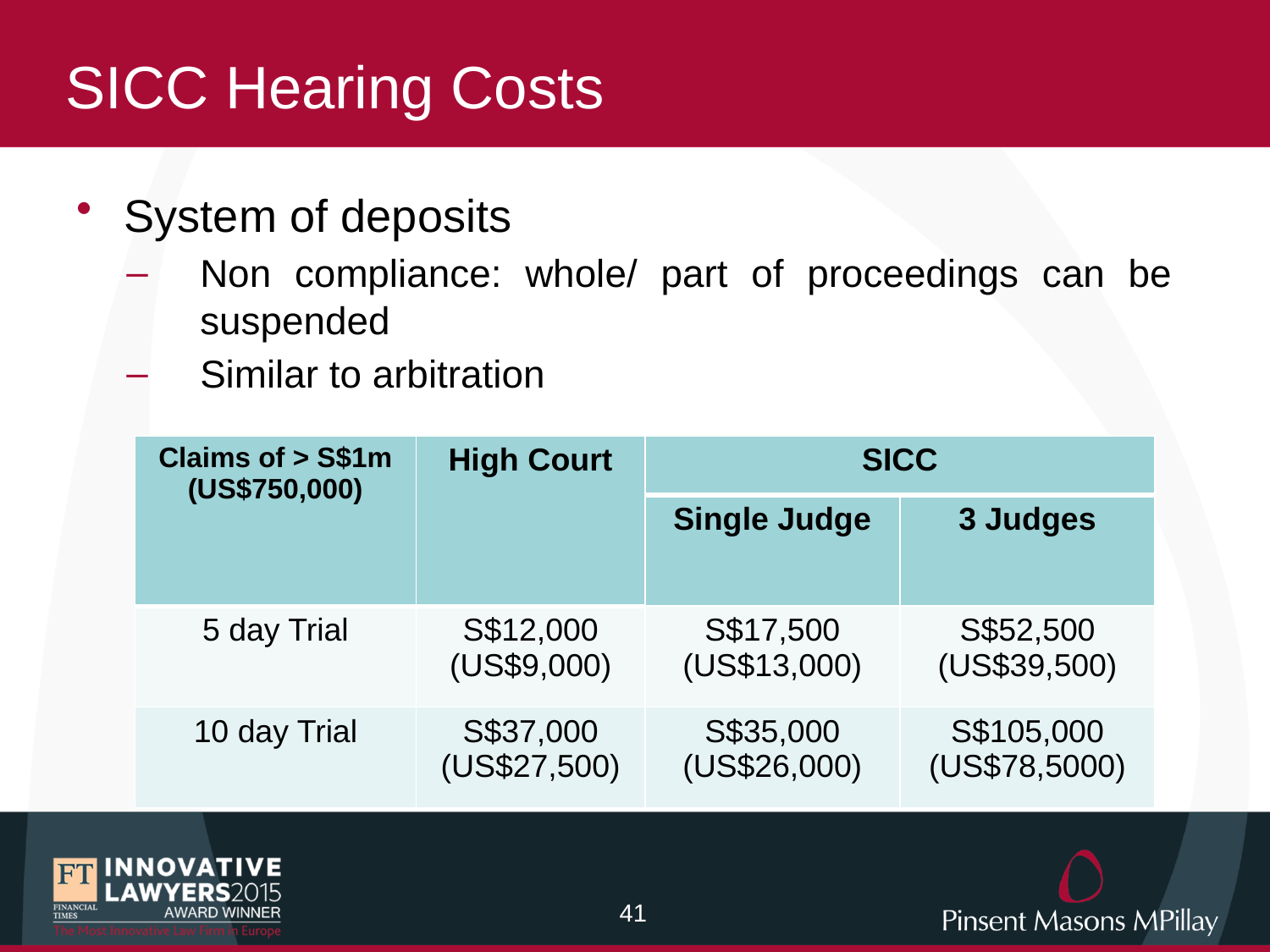

# SICC Hearing Costs
System of deposits
Non compliance: whole/ part of proceedings can be suspended
Similar to arbitration

| Claims of > S$1m (US$750,000) | High Court | SICC |  |
| --- | --- | --- | --- |
|  |  | Single Judge | 3 Judges |
| 5 day Trial | S$12,000 (US$9,000) | S$17,500 (US$13,000) | S$52,500 (US$39,500) |
| 10 day Trial | S$37,000 (US$27,500) | S$35,000 (US$26,000) | S$105,000 (US$78,5000) |
41